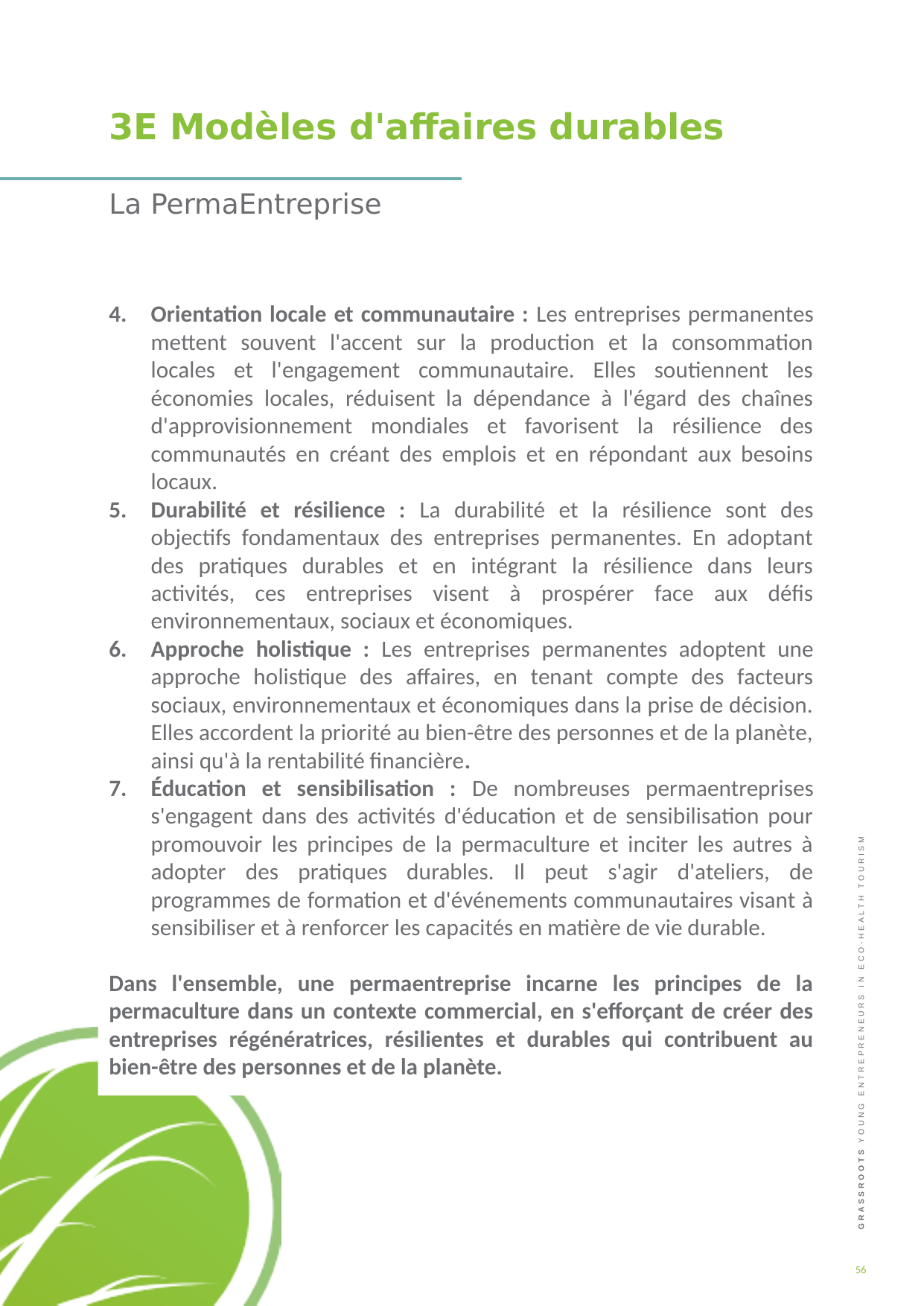

3E Modèles d'affaires durables
La PermaEntreprise
Orientation locale et communautaire : Les entreprises permanentes mettent souvent l'accent sur la production et la consommation locales et l'engagement communautaire. Elles soutiennent les économies locales, réduisent la dépendance à l'égard des chaînes d'approvisionnement mondiales et favorisent la résilience des communautés en créant des emplois et en répondant aux besoins locaux.
Durabilité et résilience : La durabilité et la résilience sont des objectifs fondamentaux des entreprises permanentes. En adoptant des pratiques durables et en intégrant la résilience dans leurs activités, ces entreprises visent à prospérer face aux défis environnementaux, sociaux et économiques.
Approche holistique : Les entreprises permanentes adoptent une approche holistique des affaires, en tenant compte des facteurs sociaux, environnementaux et économiques dans la prise de décision. Elles accordent la priorité au bien-être des personnes et de la planète, ainsi qu'à la rentabilité financière.
Éducation et sensibilisation : De nombreuses permaentreprises s'engagent dans des activités d'éducation et de sensibilisation pour promouvoir les principes de la permaculture et inciter les autres à adopter des pratiques durables. Il peut s'agir d'ateliers, de programmes de formation et d'événements communautaires visant à sensibiliser et à renforcer les capacités en matière de vie durable.

Dans l'ensemble, une permaentreprise incarne les principes de la permaculture dans un contexte commercial, en s'efforçant de créer des entreprises régénératrices, résilientes et durables qui contribuent au bien-être des personnes et de la planète.

56